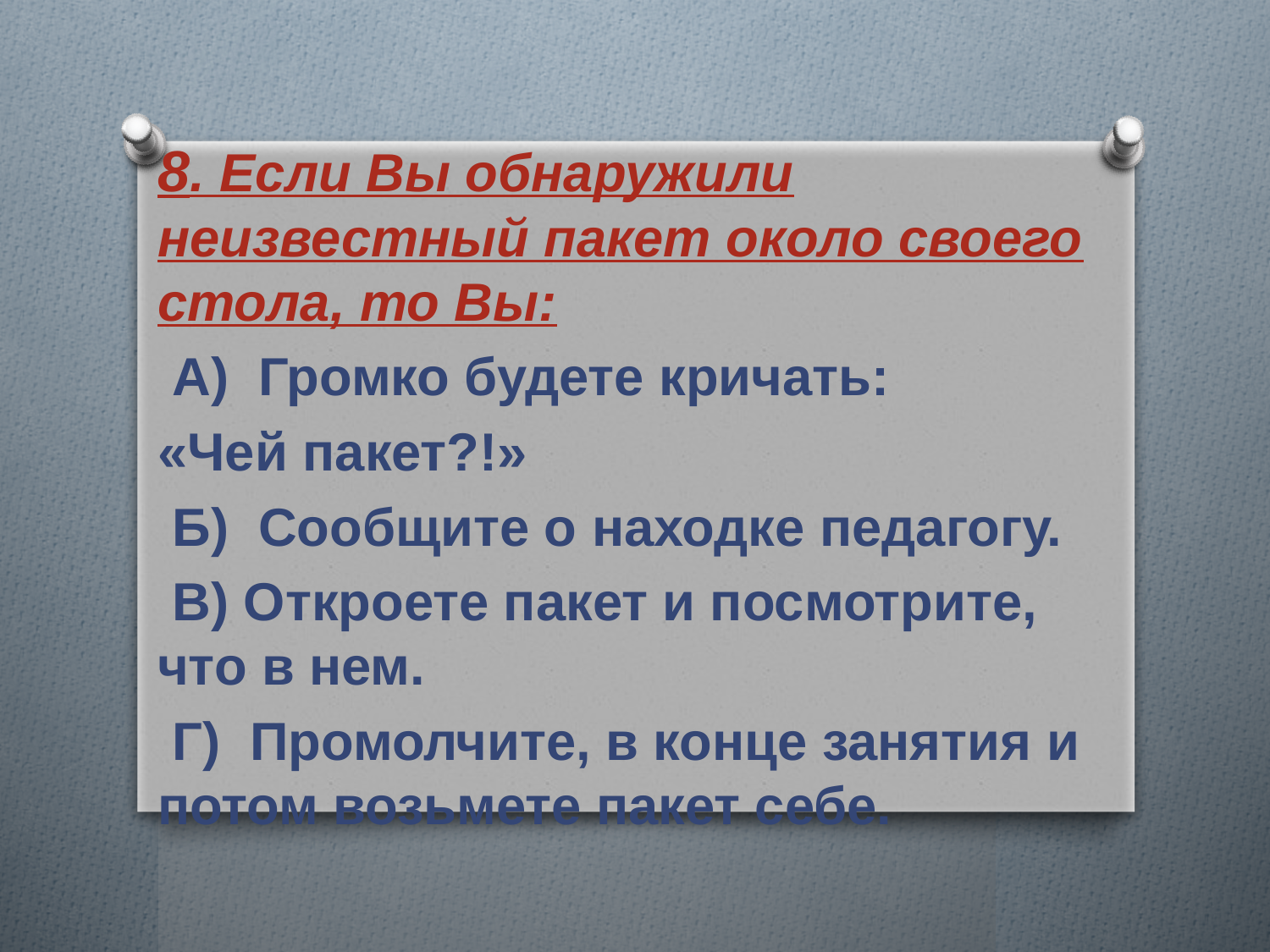

8. Если Вы обнаружили неизвестный пакет около своего стола, то Вы:
 А)  Громко будете кричать:
«Чей пакет?!»
 Б)  Сообщите о находке педагогу.
 В) Откроете пакет и посмотрите, что в нем.
 Г)  Промолчите, в конце занятия и потом возьмете пакет себе.